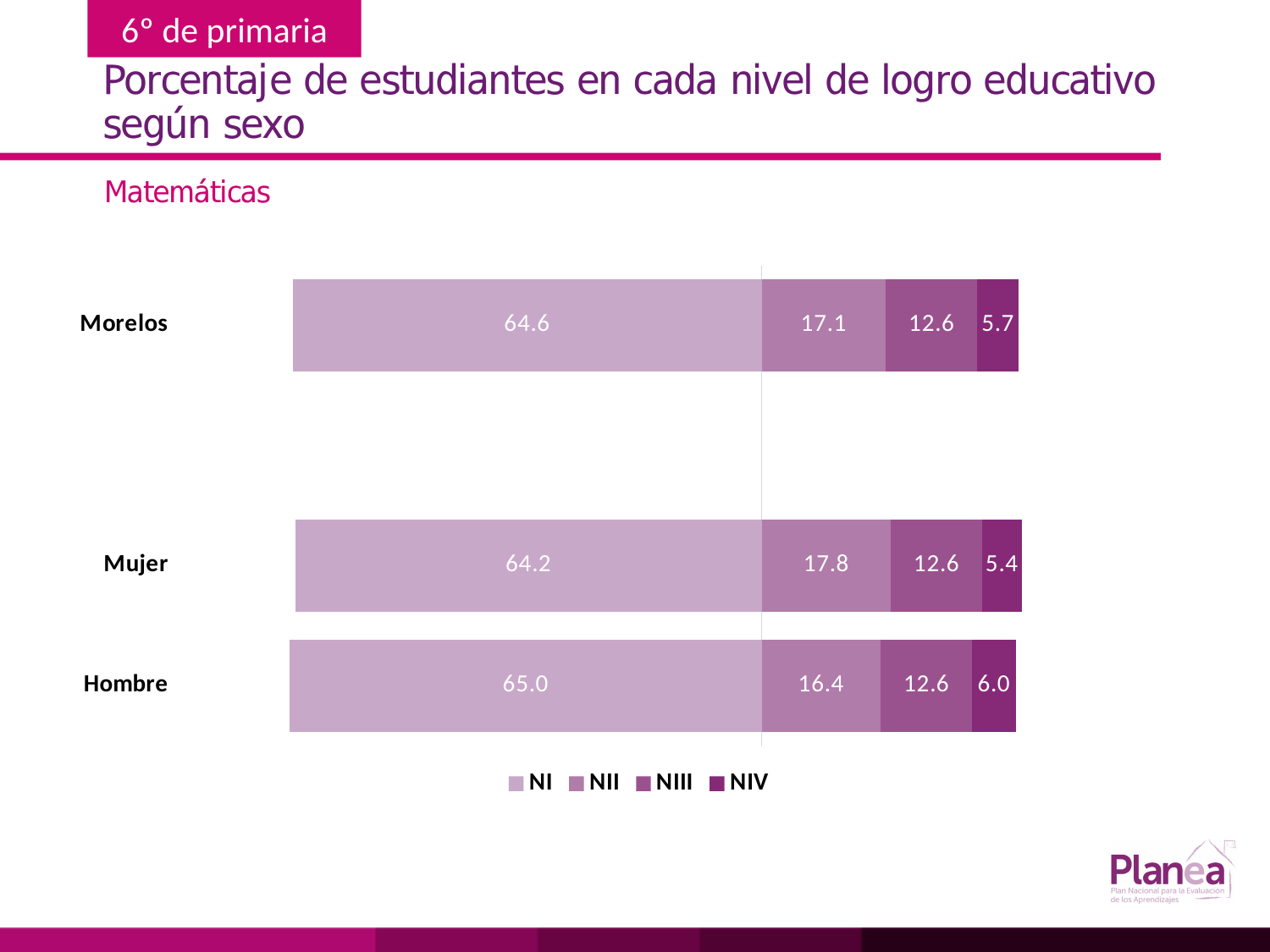

# Porcentaje de estudiantes en cada nivel de logro educativo según sexo

Matemáticas

### Chart

| Category |  |  |  |  |
|---|---|---|---|---|
| Hombre | -65.0 | 16.4 | 12.6 | 6.0 |
| Mujer | -64.2 | 17.8 | 12.6 | 5.4 |
|  | None | None | None | None |
| Morelos | -64.6 | 17.1 | 12.6 | 5.7 |